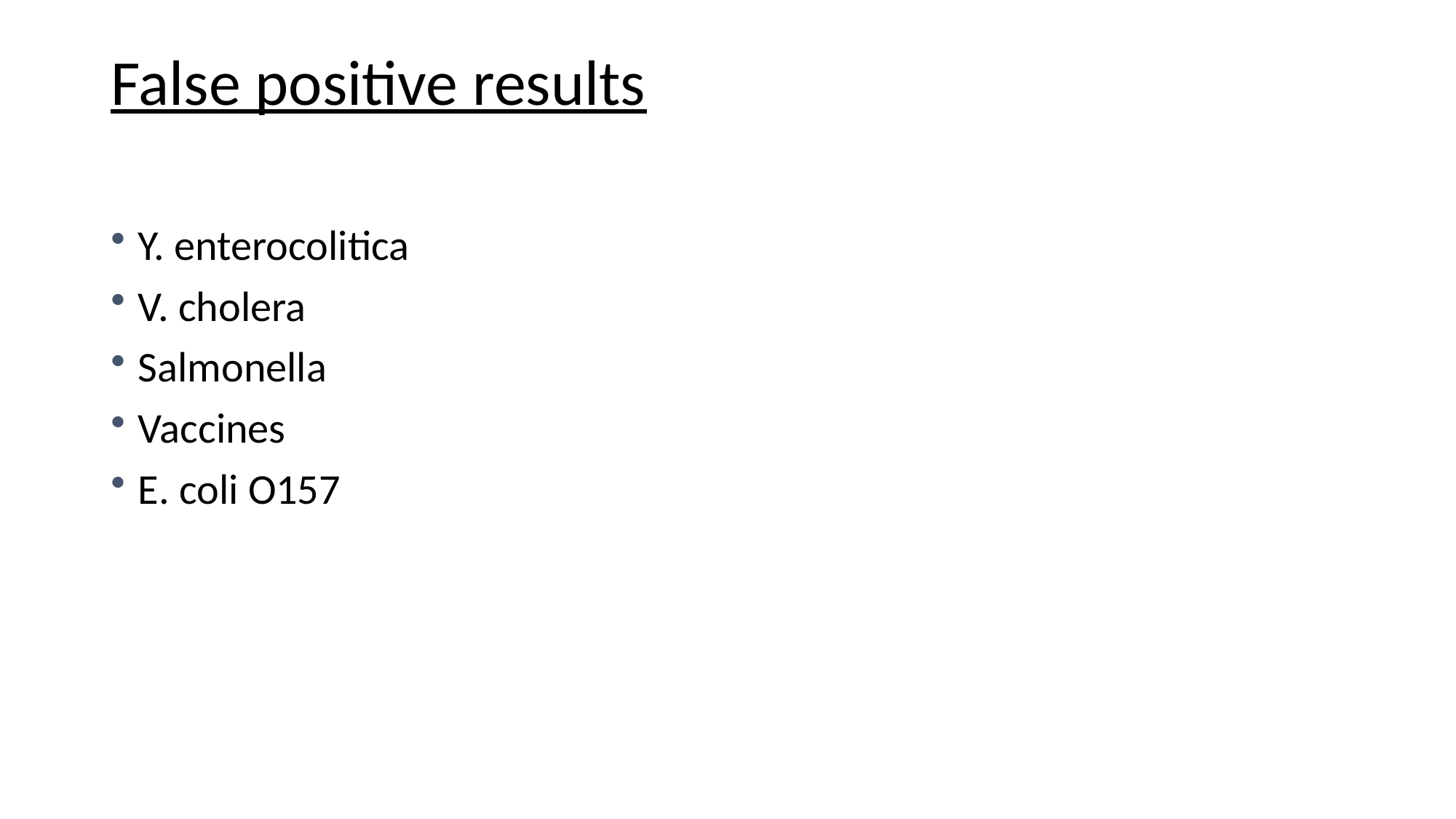

# False positive results
Y. enterocolitica
V. cholera
Salmonella
Vaccines
E. coli O157